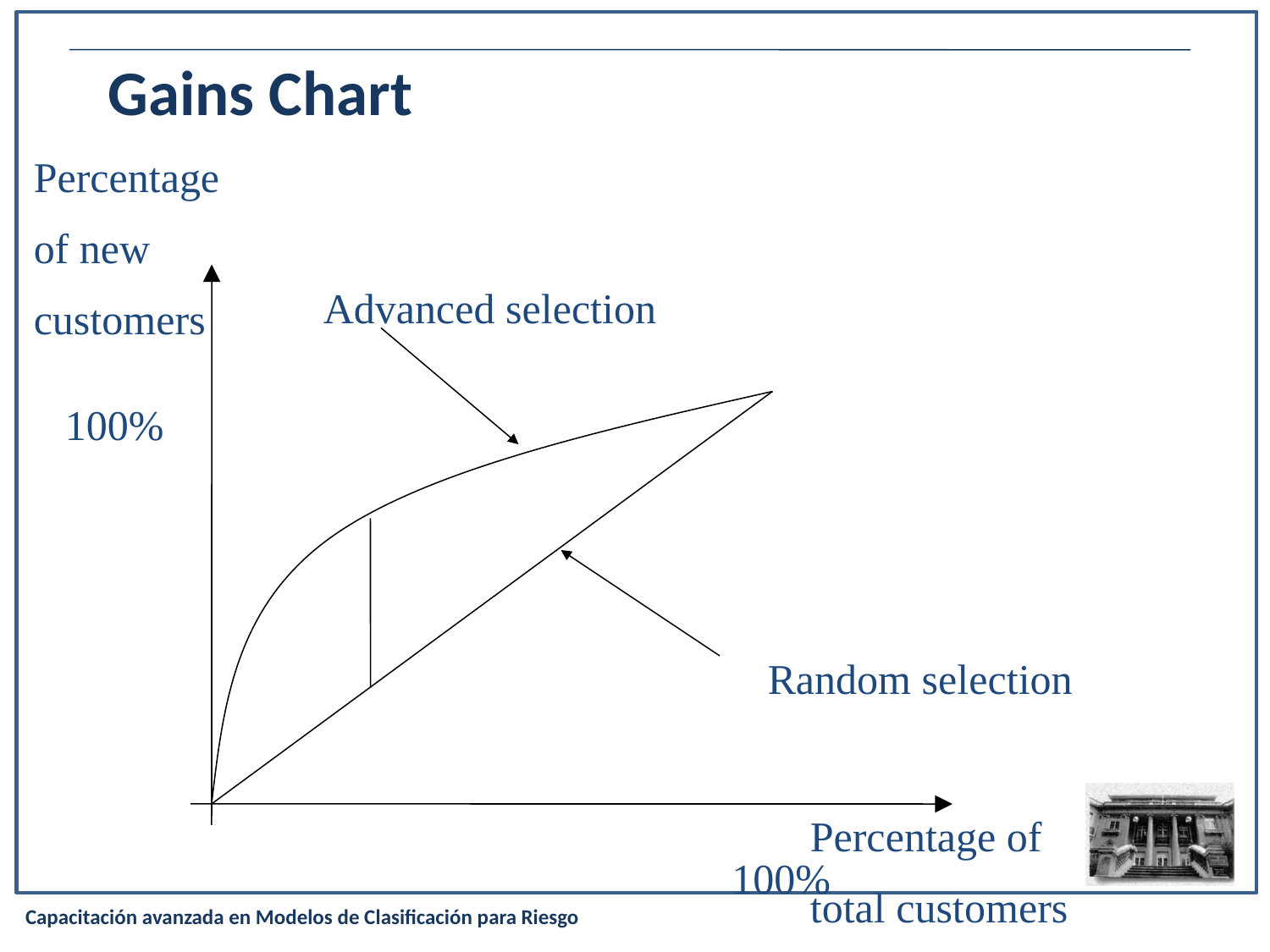

Gains Chart
Percentage of new customers

100%
Percentage of
total customers

100%
Advanced selection

Random selection